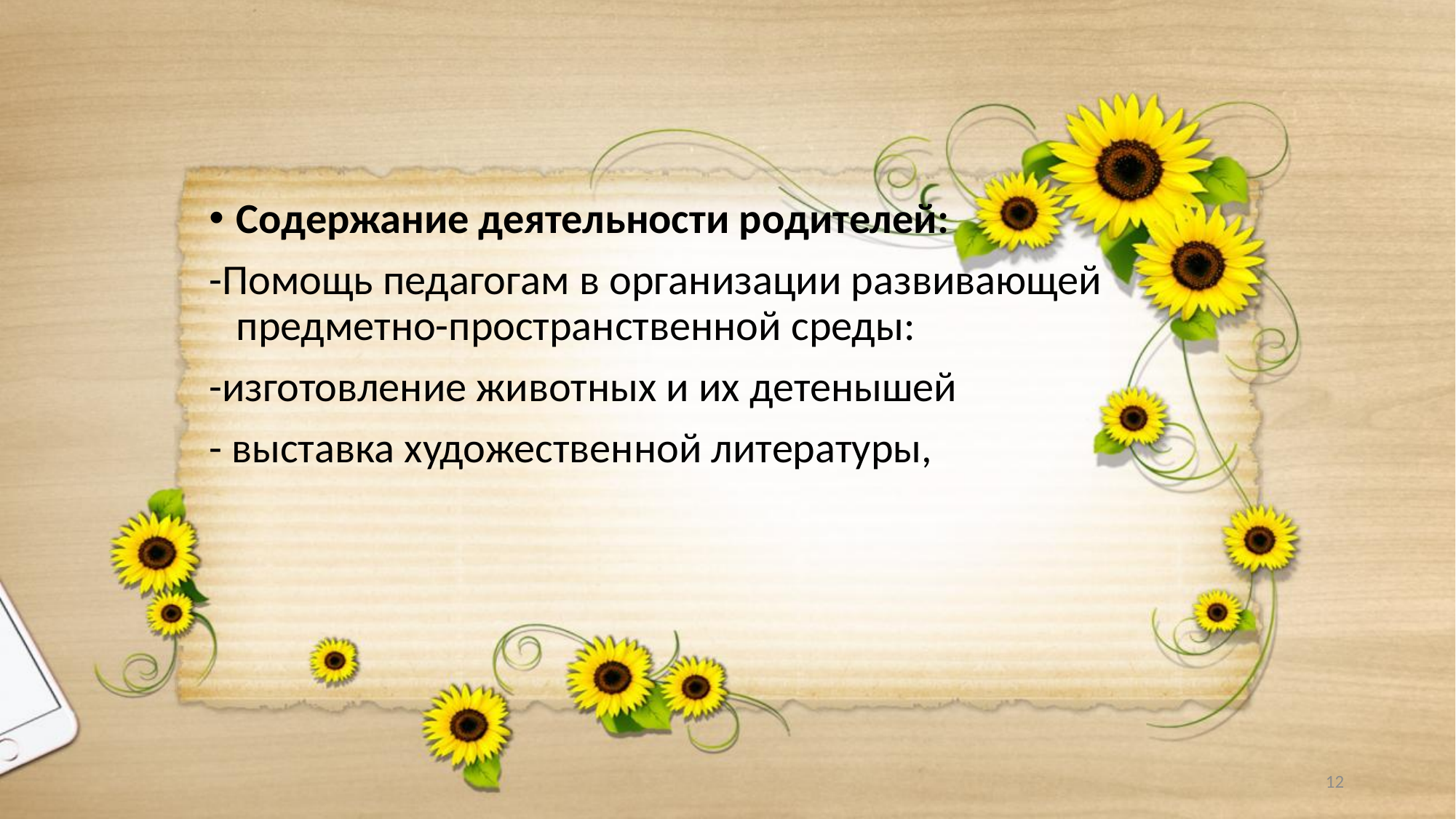

Содержание деятельности родителей:
-Помощь педагогам в организации развивающей предметно-пространственной среды:
-изготовление животных и их детенышей
- выставка художественной литературы,

12